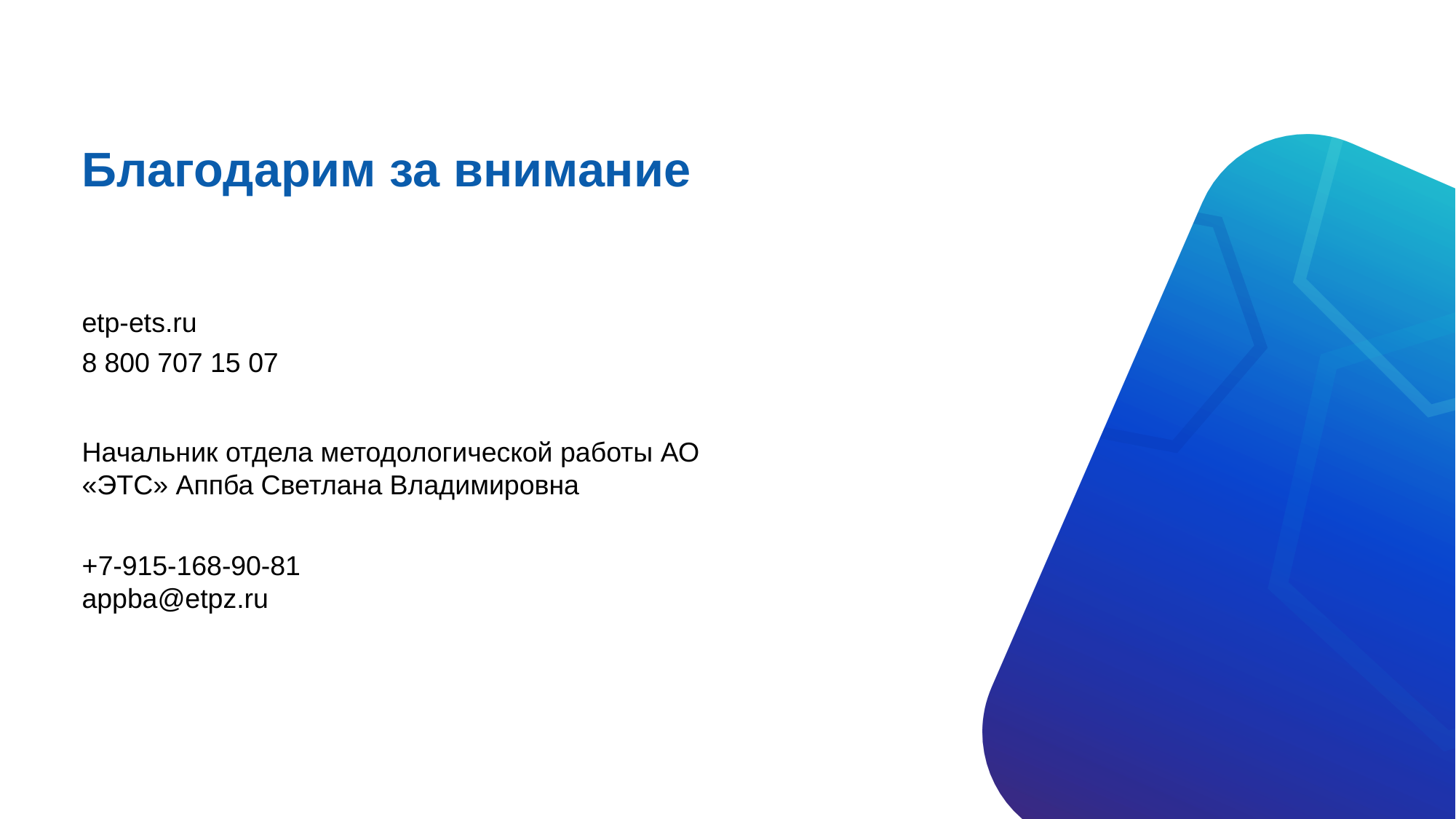

Благодарим за внимание
etp-ets.ru
8 800 707 15 07
Начальник отдела методологической работы АО «ЭТС» Аппба Светлана Владимировна

+7-915-168-90-81
appba@etpz.ru